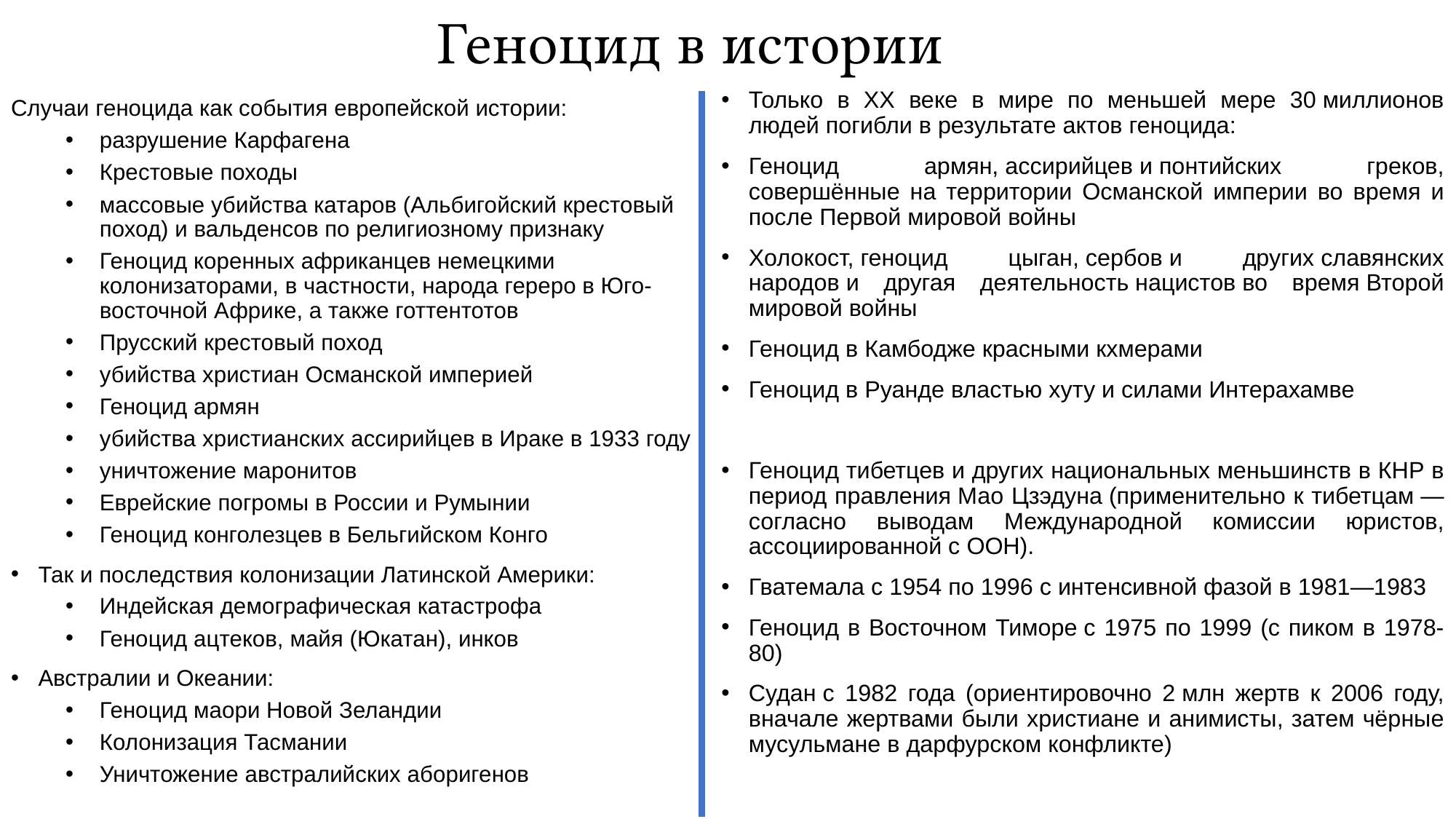

# Геноцид в истории
Только в XX веке в мире по меньшей мере 30 миллионов людей погибли в результате актов геноцида:
Геноцид армян, ассирийцев и понтийских греков, совершённые на территории Османской империи во время и после Первой мировой войны
Холокост, геноцид цыган, сербов и других славянских народов и другая деятельность нацистов во время Второй мировой войны
Геноцид в Камбодже красными кхмерами
Геноцид в Руанде властью хуту и силами Интерахамве

Геноцид тибетцев и других национальных меньшинств в КНР в период правления Мао Цзэдуна (применительно к тибетцам — согласно выводам Международной комиссии юристов, ассоциированной с ООН).
Гватемала c 1954 по 1996 с интенсивной фазой в 1981—1983
Геноцид в Восточном Тиморе с 1975 по 1999 (с пиком в 1978-80)
Судан c 1982 года (ориентировочно 2 млн жертв к 2006 году, вначале жертвами были христиане и анимисты, затем чёрные мусульмане в дарфурском конфликте)
Случаи геноцида как события европейской истории:
разрушение Карфагена
Крестовые походы
массовые убийства катаров (Альбигойский крестовый поход) и вальденсов по религиозному признаку
Геноцид коренных африканцев немецкими колонизаторами, в частности, народа гереро в Юго-восточной Африке, а также готтентотов
Прусский крестовый поход
убийства христиан Османской империей
Геноцид армян
убийства христианских ассирийцев в Ираке в 1933 году
уничтожение маронитов
Еврейские погромы в России и Румынии
Геноцид конголезцев в Бельгийском Конго
Так и последствия колонизации Латинской Америки:
Индейская демографическая катастрофа
Геноцид ацтеков, майя (Юкатан), инков
Австралии и Океании:
Геноцид маори Новой Зеландии
Колонизация Тасмании
Уничтожение австралийских аборигенов